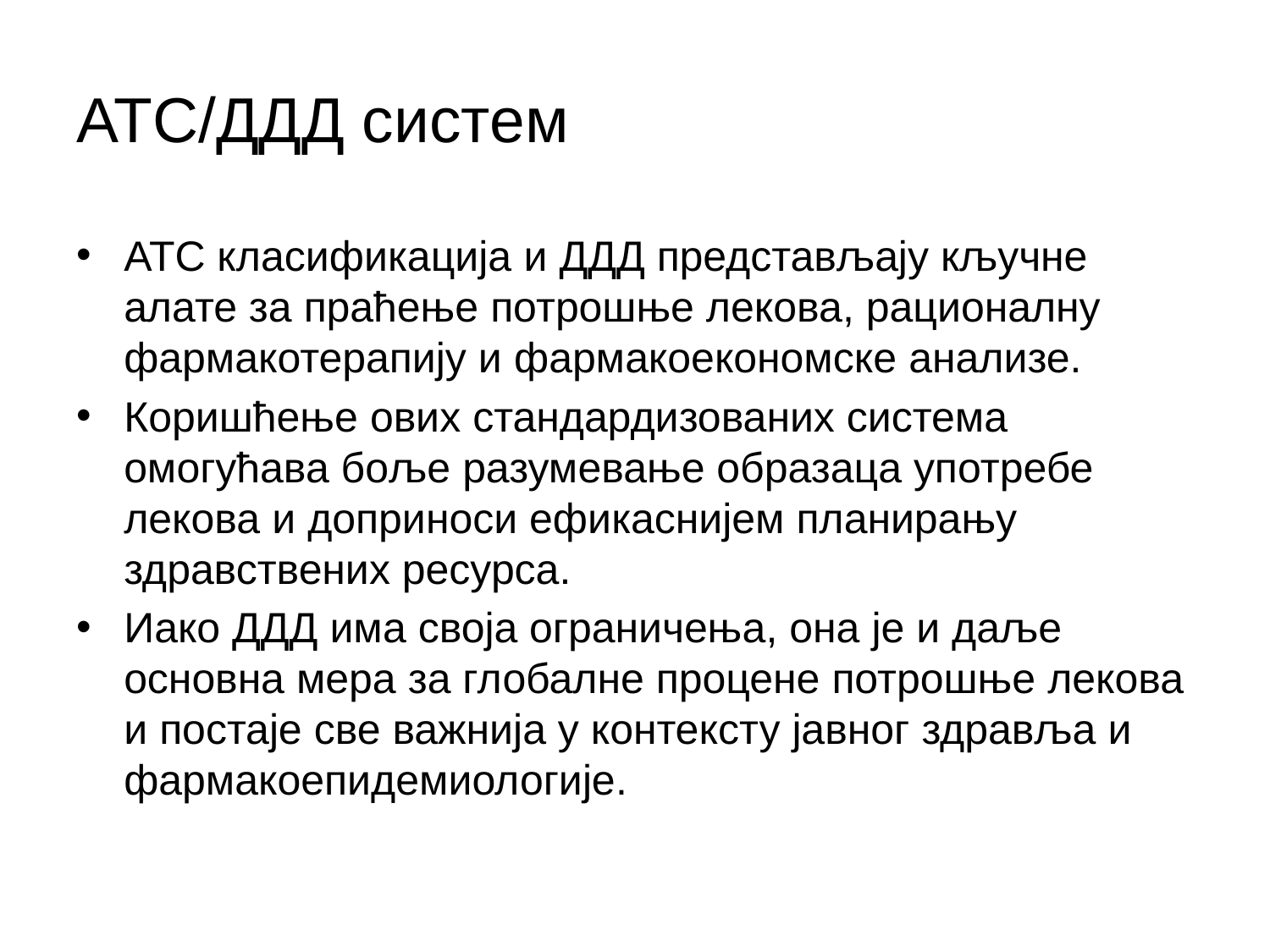

# АТC/ДДД систем
ATC класификација и ДДД представљају кључне алате за праћење потрошње лекова, рационалну фармакотерапију и фармакоекономске анализе.
Коришћење ових стандардизованих система омогућава боље разумевање образаца употребе лекова и доприноси ефикаснијем планирању здравствених ресурса.
Иако ДДД има своја ограничења, она је и даље основна мера за глобалне процене потрошње лекова и постаје све важнија у контексту јавног здравља и фармакоепидемиологије.